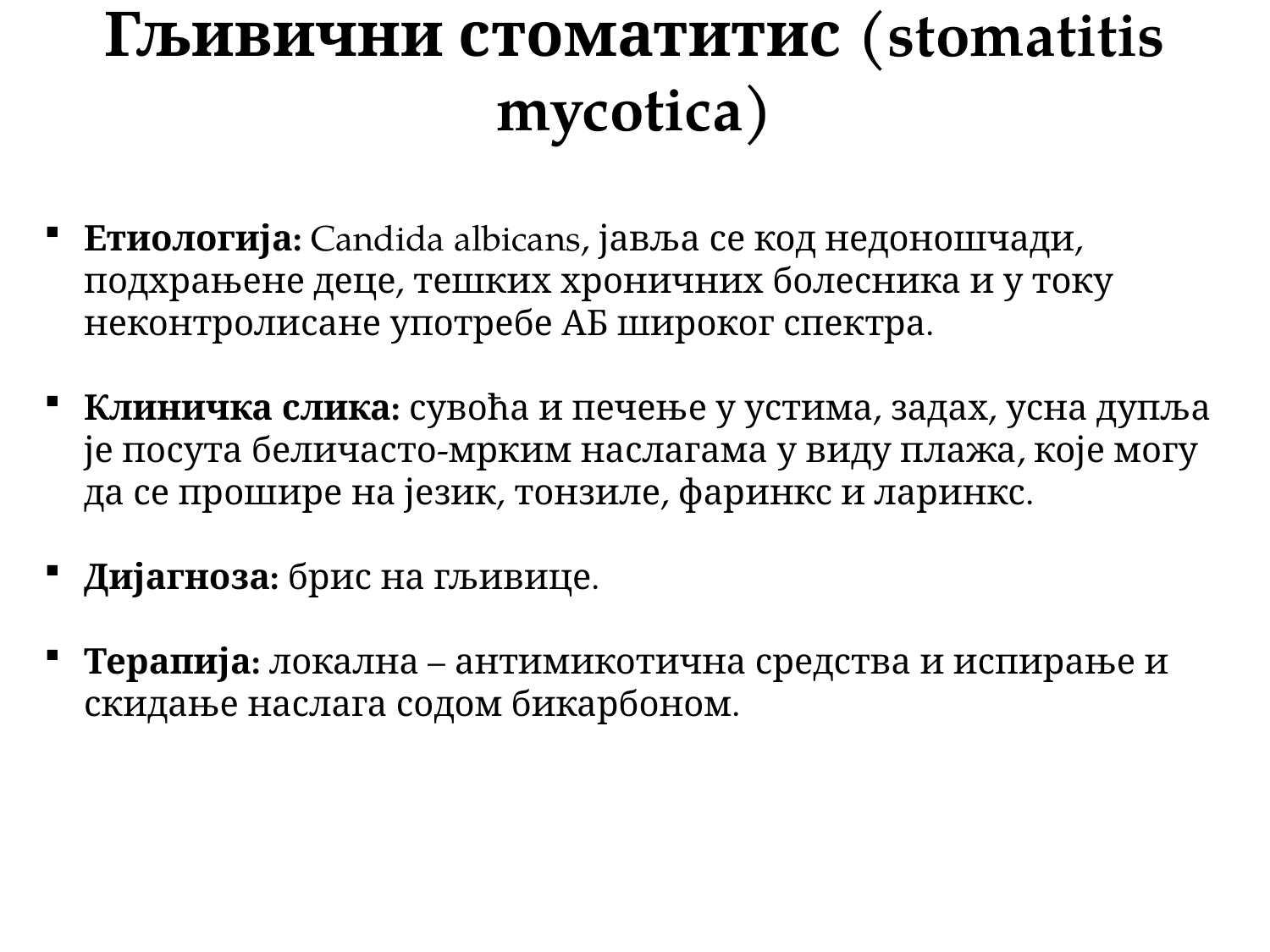

Гљивични стоматитис (stomatitis mycotica)

Етиологија: Candida albicans, јавља се код недоношчади, подхрањене деце, тешких хроничних болесника и у току неконтролисане употребе АБ широког спектра.

Клиничка слика: сувоћа и печење у устима, задах, усна дупља је посута беличасто-мрким наслагама у виду плажа, које могу да се прошире на језик, тонзиле, фаринкс и ларинкс.

Дијагноза: брис на гљивице.

Терапија: локална – антимикотична средства и испирање и скидање наслага содом бикарбоном.